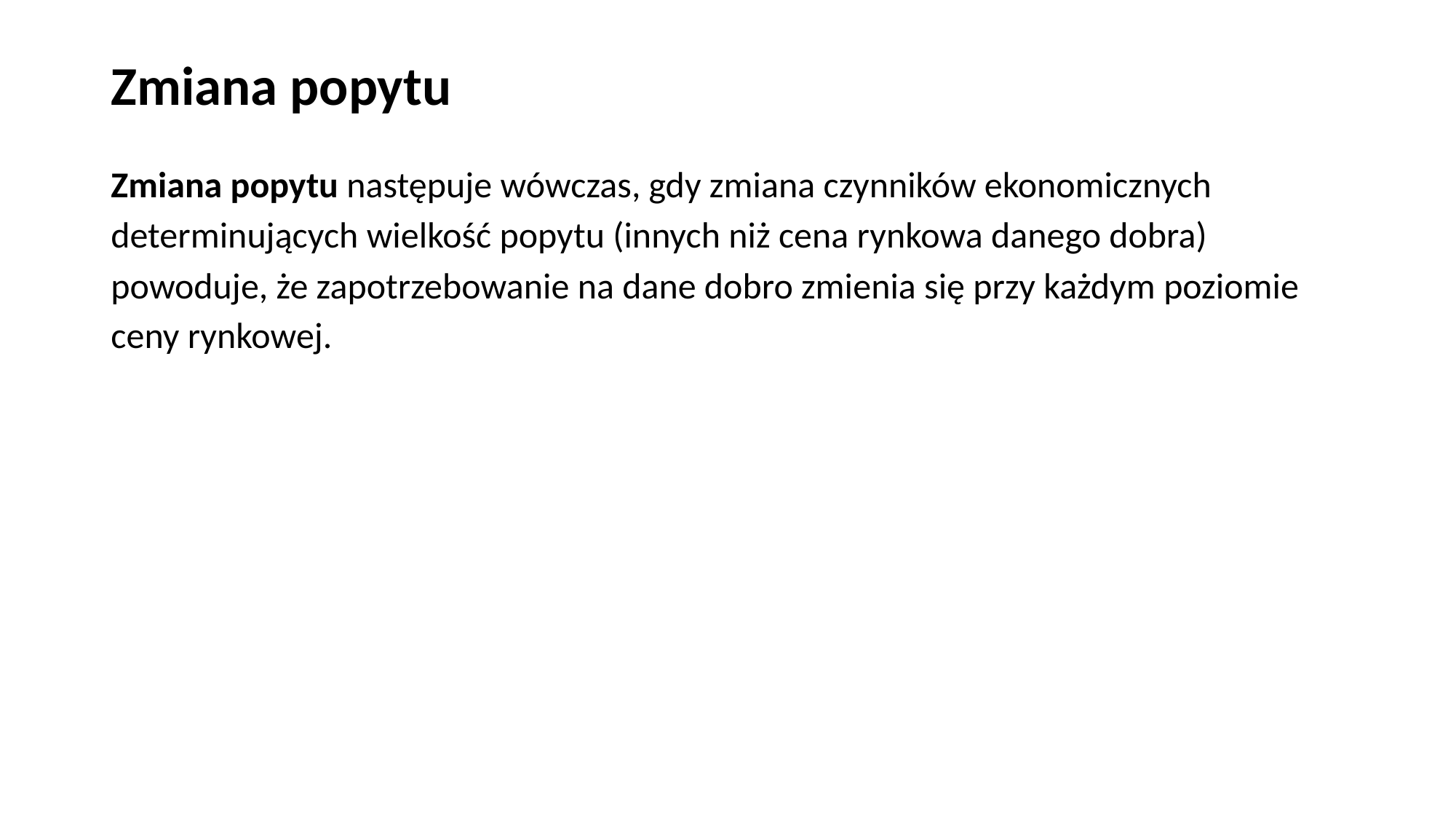

# Zmiana popytu
Zmiana popytu następuje wówczas, gdy zmiana czynników ekonomicznych determinujących wielkość popytu (innych niż cena rynkowa danego dobra) powoduje, że zapotrzebowanie na dane dobro zmienia się przy każdym poziomie ceny rynkowej.